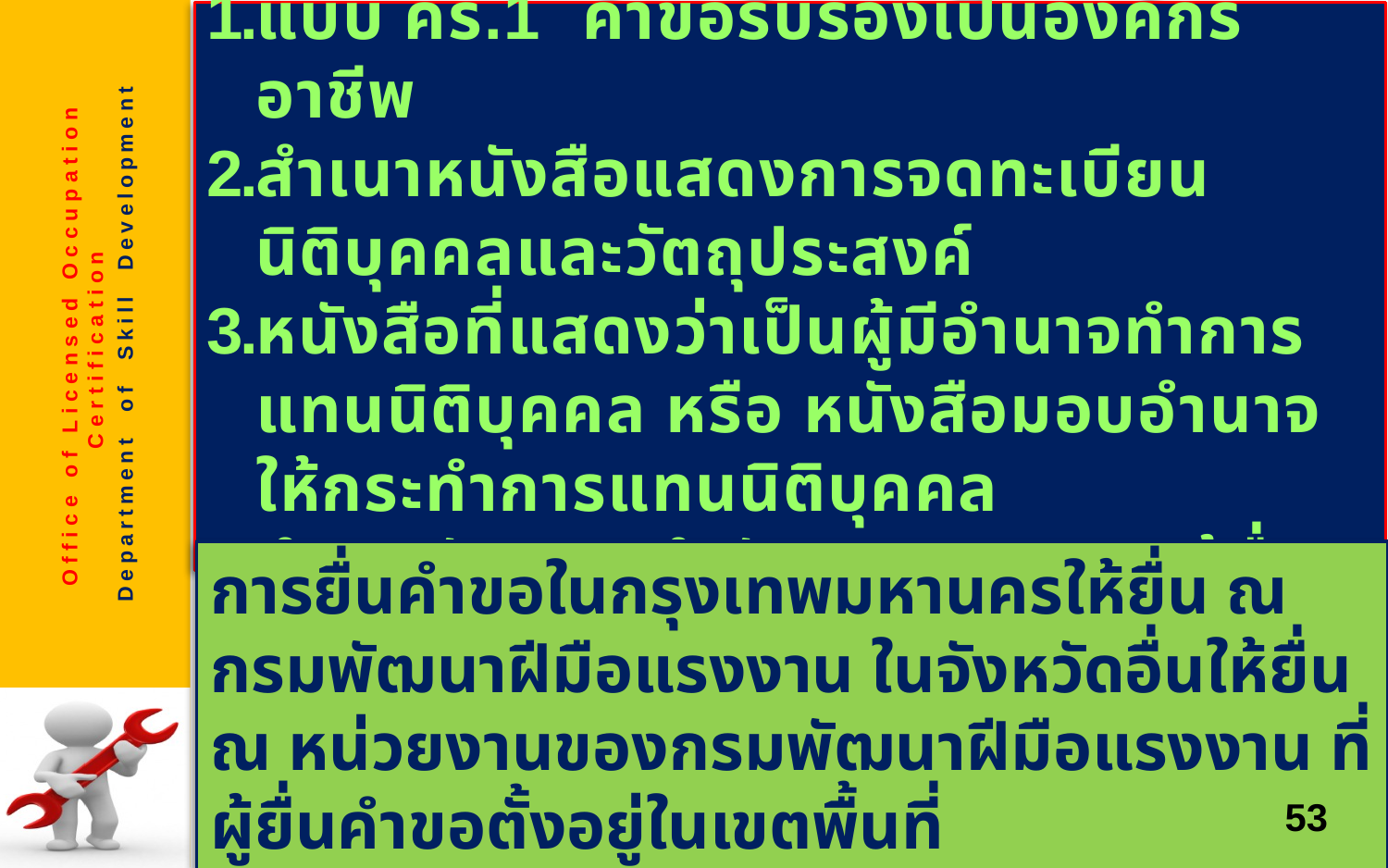

เอกสารประกอบการยื่นขอ
แบบ คร.1  คำขอรับรองเป็นองค์กรอาชีพ
สำเนาหนังสือแสดงการจดทะเบียนนิติบุคคลและวัตถุประสงค์
หนังสือที่แสดงว่าเป็นผู้มีอำนาจทำการแทนนิติบุคคล หรือ หนังสือมอบอำนาจให้กระทำการแทนนิติบุคคล
สำเนาบัตรประจำตัวประชาชนของผู้ยื่นคำขอ
การยื่นคำขอในกรุงเทพมหานครให้ยื่น ณ กรมพัฒนาฝีมือแรงงาน ในจังหวัดอื่นให้ยื่น ณ หน่วยงานของกรมพัฒนาฝีมือแรงงาน ที่ผู้ยื่นคำขอตั้งอยู่ในเขตพื้นที่
53